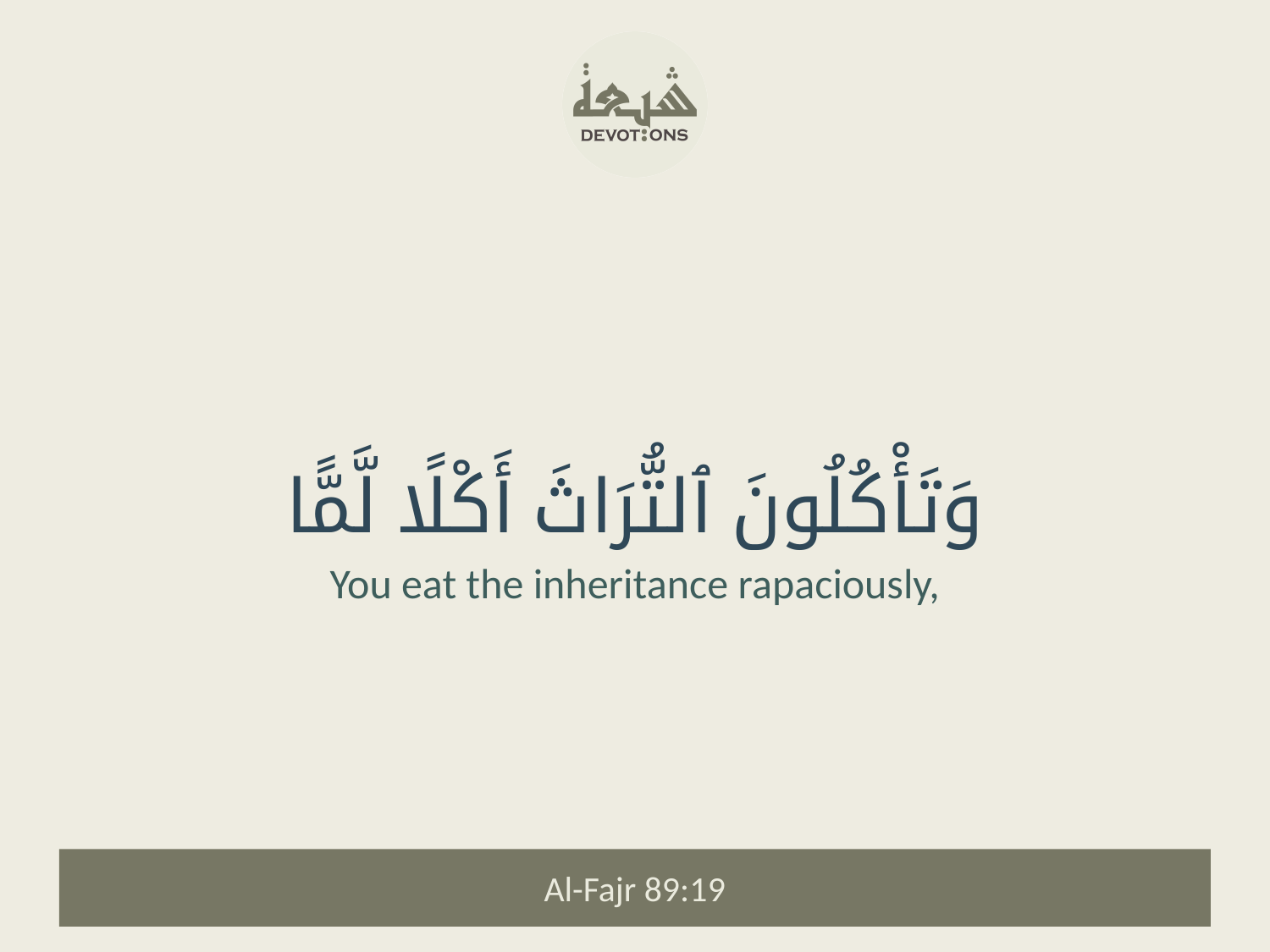

وَتَأْكُلُونَ ٱلتُّرَاثَ أَكْلًا لَّمًّا
You eat the inheritance rapaciously,
Al-Fajr 89:19